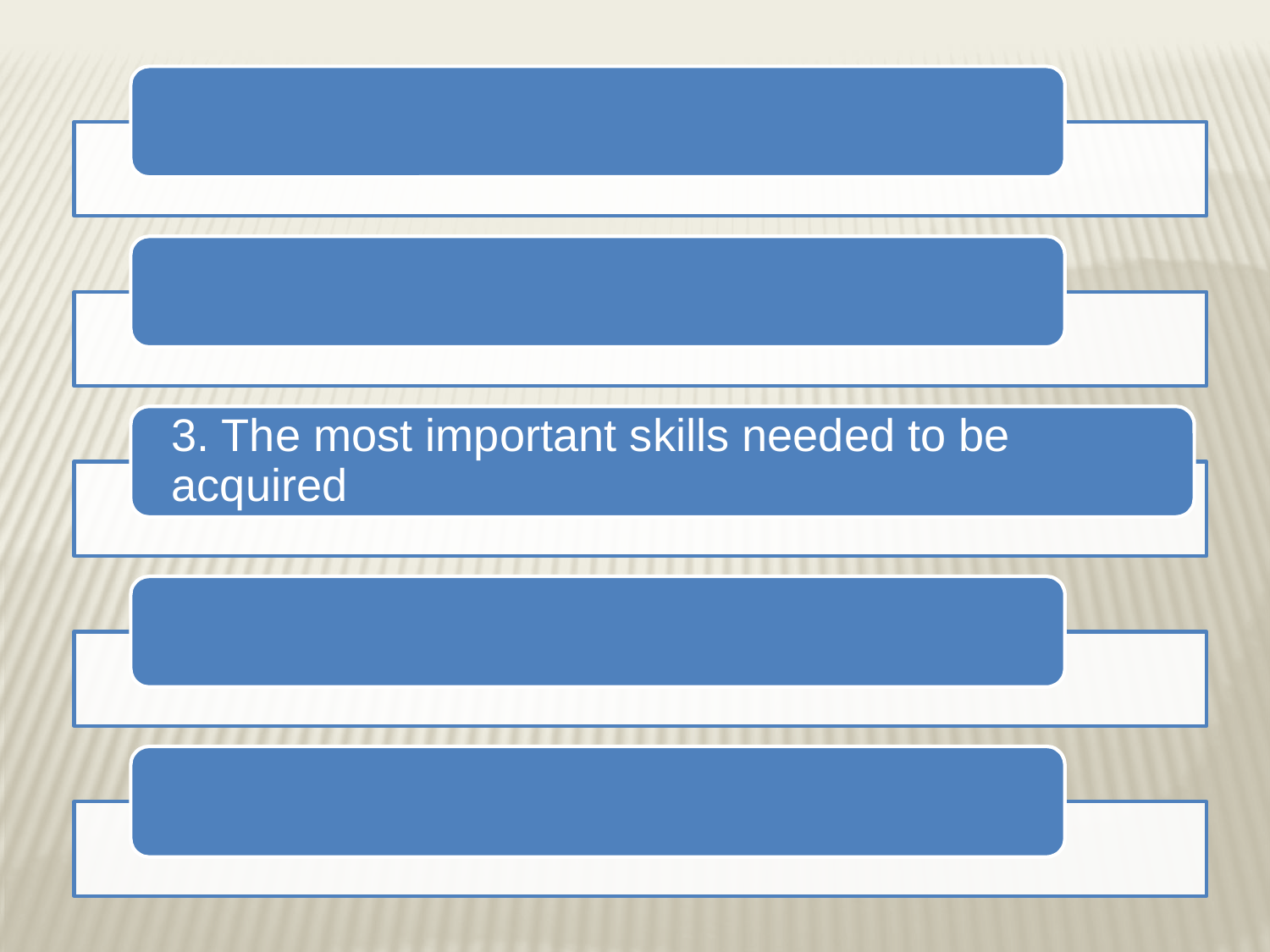

3. The most important skills needed to be acquired